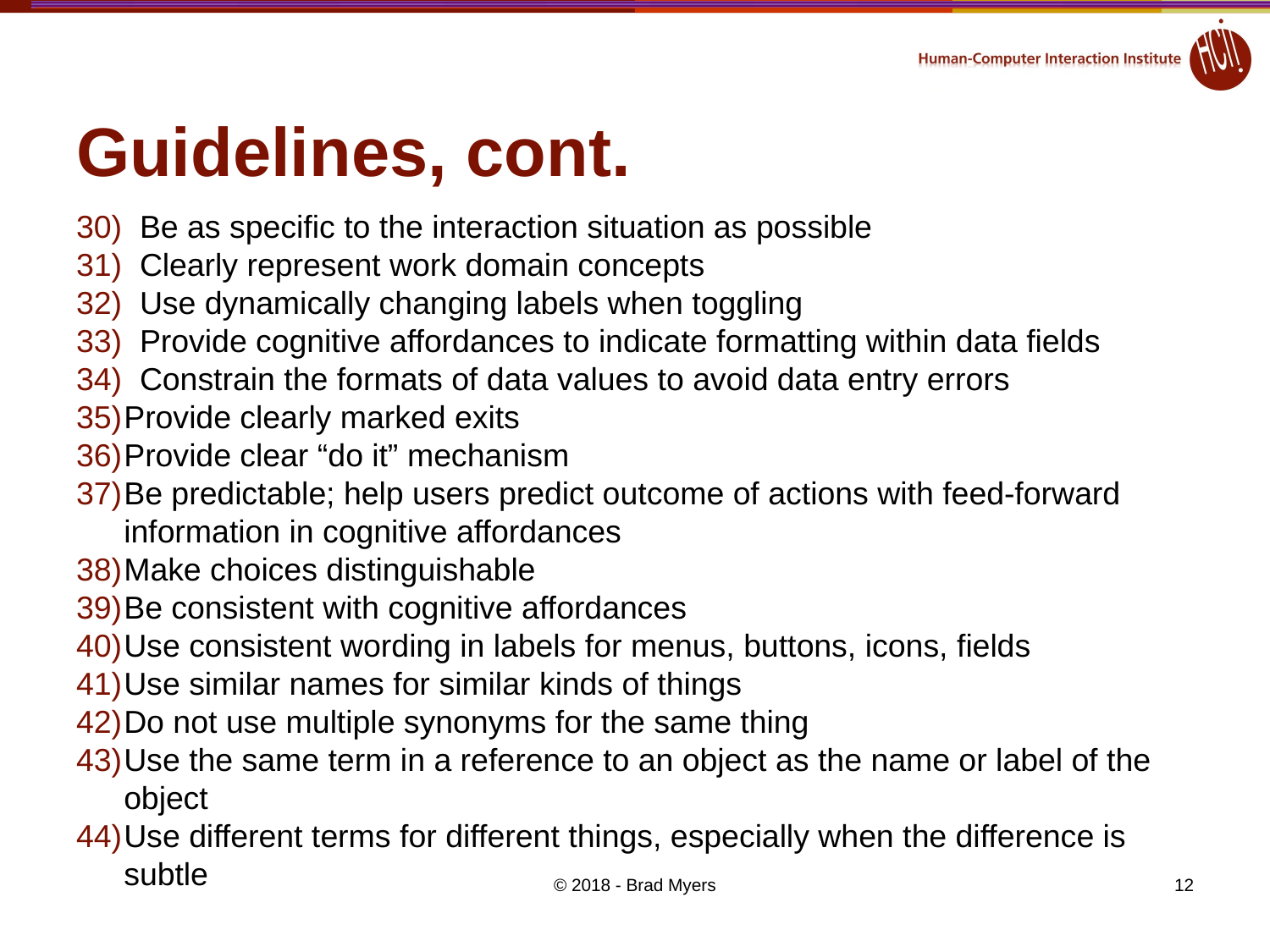

# Guidelines, cont.
Be as specific to the interaction situation as possible
Clearly represent work domain concepts
Use dynamically changing labels when toggling
Provide cognitive affordances to indicate formatting within data fields
Constrain the formats of data values to avoid data entry errors
Provide clearly marked exits
Provide clear “do it” mechanism
Be predictable; help users predict outcome of actions with feed-forward information in cognitive affordances
Make choices distinguishable
Be consistent with cognitive affordances
Use consistent wording in labels for menus, buttons, icons, fields
Use similar names for similar kinds of things
Do not use multiple synonyms for the same thing
Use the same term in a reference to an object as the name or label of the object
Use different terms for different things, especially when the difference is subtle
© 2018 - Brad Myers
12